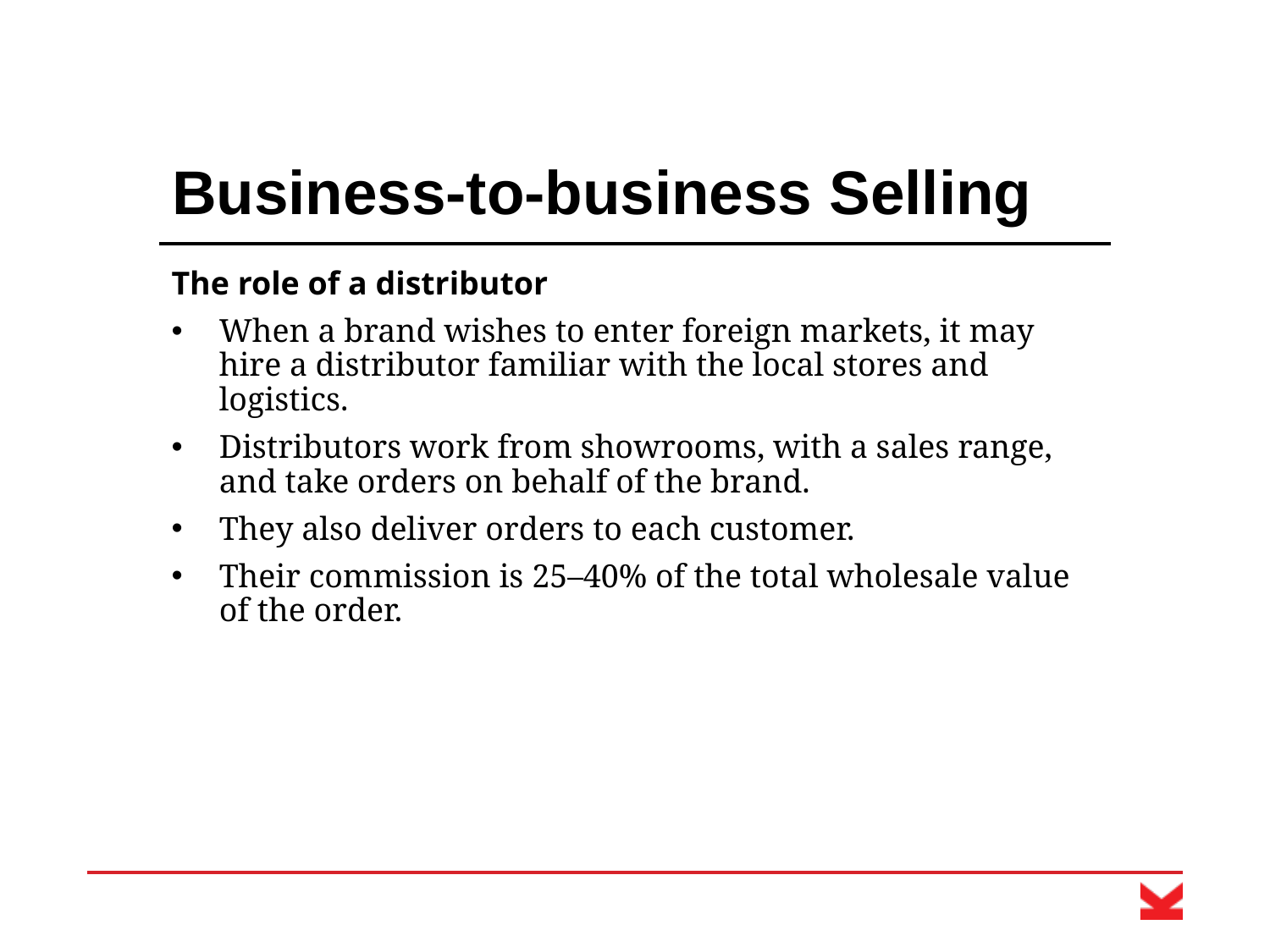

# Business-to-business Selling
The role of a distributor
When a brand wishes to enter foreign markets, it may hire a distributor familiar with the local stores and logistics.
Distributors work from showrooms, with a sales range, and take orders on behalf of the brand.
They also deliver orders to each customer.
Their commission is 25–40% of the total wholesale value of the order.